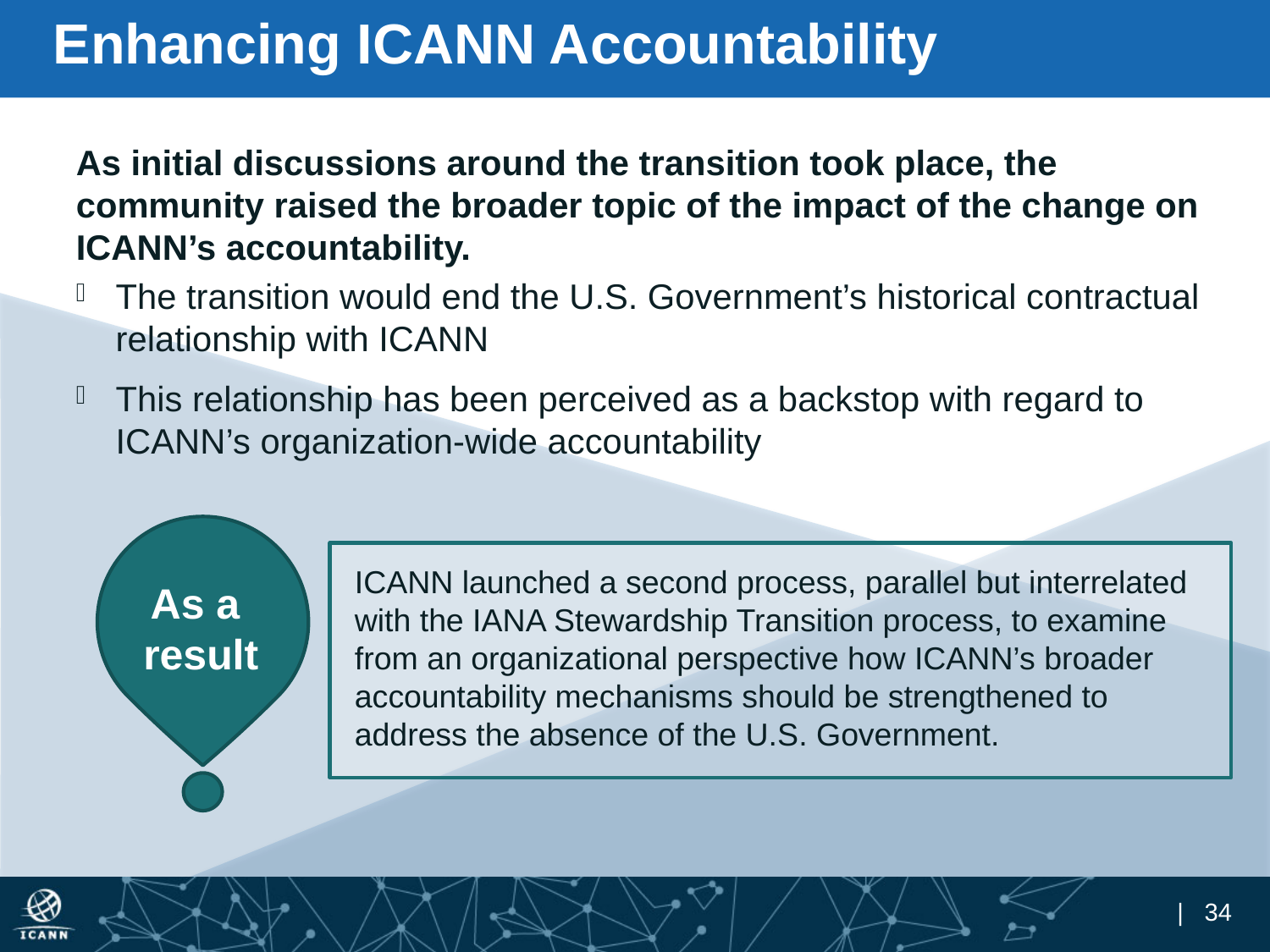

# Enhancing ICANN Accountability
As initial discussions around the transition took place, the community raised the broader topic of the impact of the change on ICANN’s accountability.
The transition would end the U.S. Government’s historical contractual relationship with ICANN
This relationship has been perceived as a backstop with regard to ICANN’s organization-wide accountability

As a
result

ICANN launched a second process, parallel but interrelated with the IANA Stewardship Transition process, to examine from an organizational perspective how ICANN’s broader accountability mechanisms should be strengthened to address the absence of the U.S. Government.